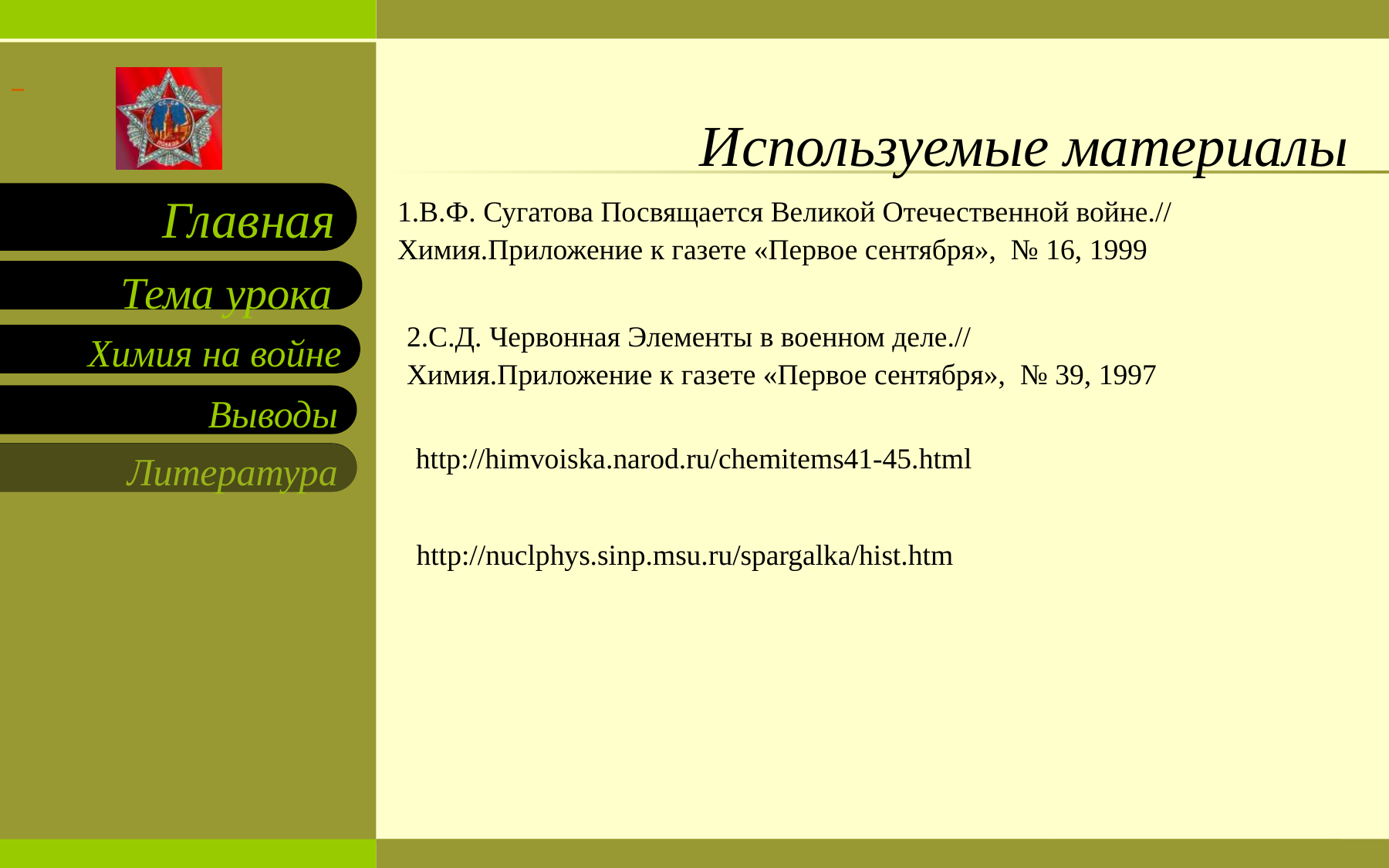

# Используемые материалы
1.В.Ф. Сугатова Посвящается Великой Отечественной войне.// Химия.Приложение к газете «Первое сентября»,  № 16, 1999
Тема урока
2.С.Д. Червонная Элементы в военном деле.//
Химия.Приложение к газете «Первое сентября»,  № 39, 1997
http://himvoiska.narod.ru/chemitems41-45.html

http://nuclphys.sinp.msu.ru/spargalka/hist.htm